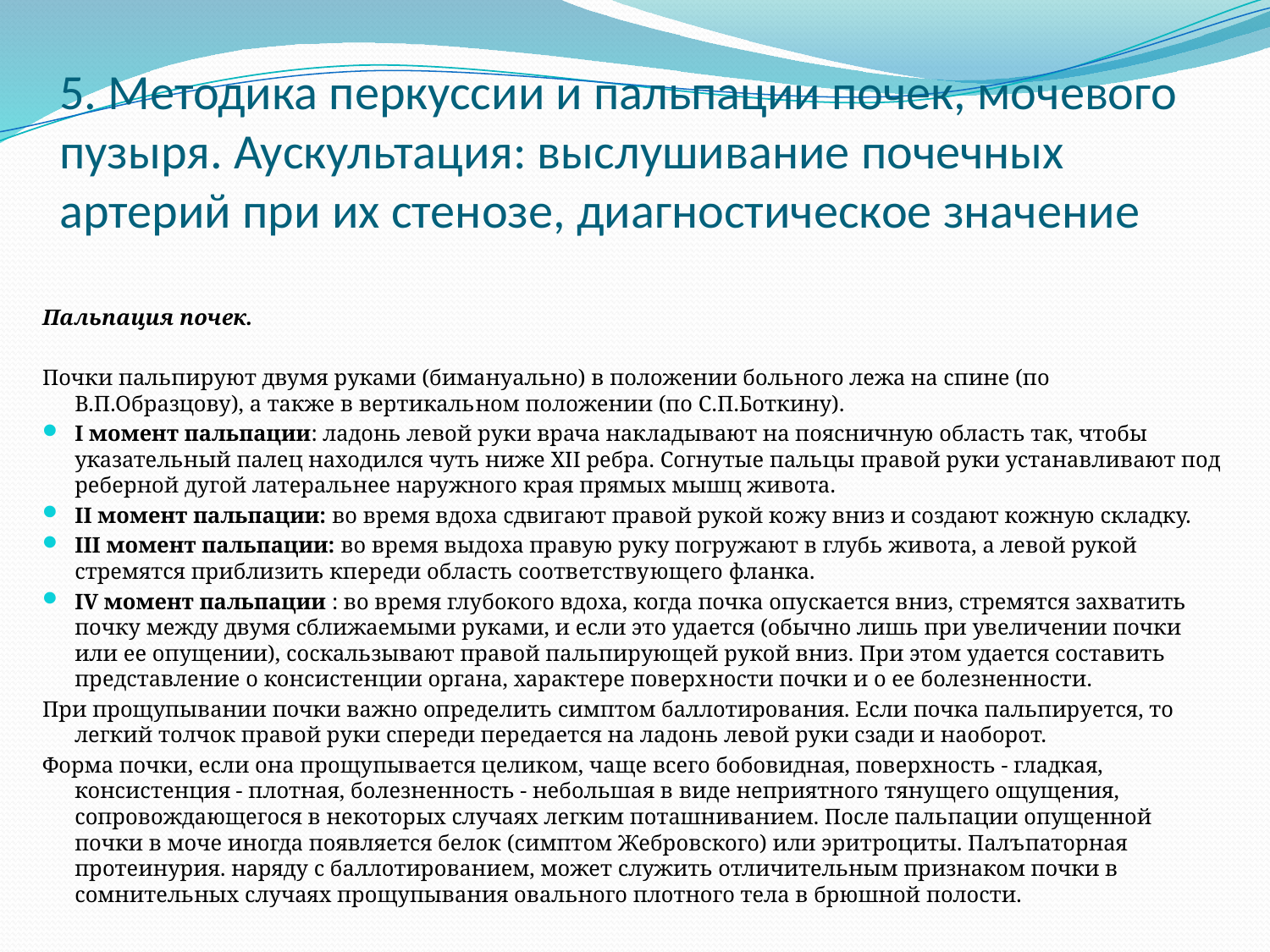

# 5. Методика перкуссии и пальпации почек, мочевого пузыря. Аускультация: выслушивание почечных артерий при их стенозе, диагностическое значение
Пальпация почек.

Почки пальпируют двумя руками (бимануально) в положении больного лежа на спине (по В.П.Образцову), а также в вертикаль­ном положении (по С.П.Боткину).
I момент пальпации: ладонь левой руки врача накладывают на поясничную область так, чтобы указатель­ный палец находился чуть ниже XII ребра. Согнутые пальцы правой руки устанавливают под реберной дугой латеральнее наружного края прямых мышц живота.
II момент пальпации: во время вдоха сдвигают правой рукой ко­жу вниз и создают кожную складку.
III момент пальпации: во время выдоха правую руку погружают в глубь живота, а левой рукой стремятся приблизить кпереди область соответству­ющего фланка.
IV момент пальпации : во время глубокого вдоха, когда почка опускается вниз, стремятся захватить почку между двумя сближаемыми руками, и если это удается (обычно лишь при увеличении почки или ее опущении), соскальзывают правой пальпирующей рукой вниз. При этом удается составить представление о консистенции органа, характере поверх­ности почки и о ее болезненности.
При прощупывании почки важно определить симптом баллотирования. Если почка пальпируется, то легкий толчок правой руки спереди передается на ладонь левой руки сзади и наоборот.
Форма почки, если она прощупывается целиком, чаще всего бобовидная, поверхность - гладкая, консистенция - плотная, болезненность - небольшая в виде неприятного тянущего ощущения, сопровождающегося в некоторых случаях легким поташниванием. После пальпации опущенной почки в моче иногда появляется белок (симптом Жебровского) или эритроциты. Палъпаторная протеинурия. наряду с баллотированием, может служить отличительным признаком почки в сомнительных случаях прощупывания овального плотного тела в брюшной полости.